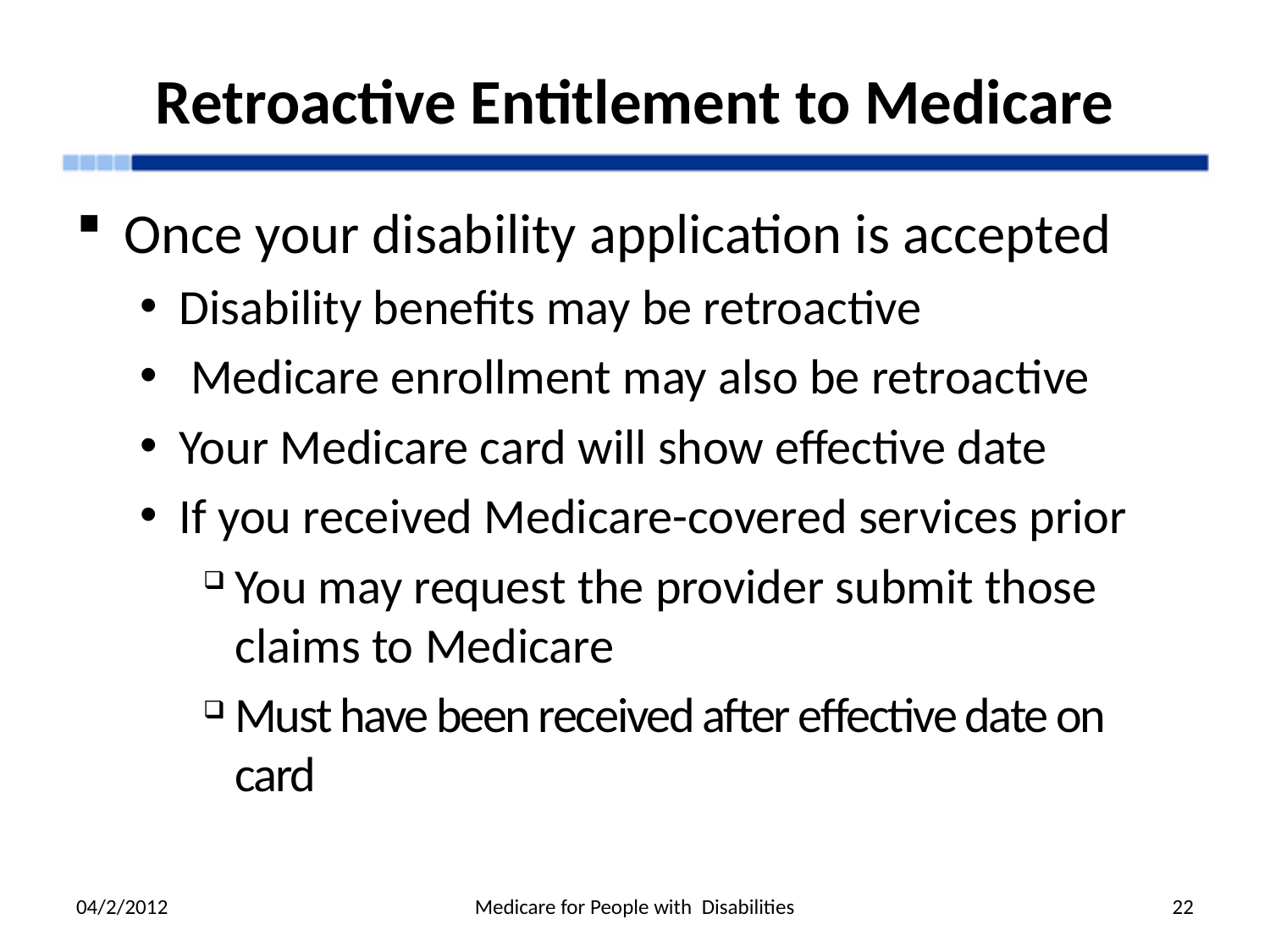

# Retroactive Entitlement to Medicare
Once your disability application is accepted
Disability benefits may be retroactive
 Medicare enrollment may also be retroactive
Your Medicare card will show effective date
If you received Medicare-covered services prior
You may request the provider submit those claims to Medicare
Must have been received after effective date on card
04/2/2012
Medicare for People with  Disabilities
22